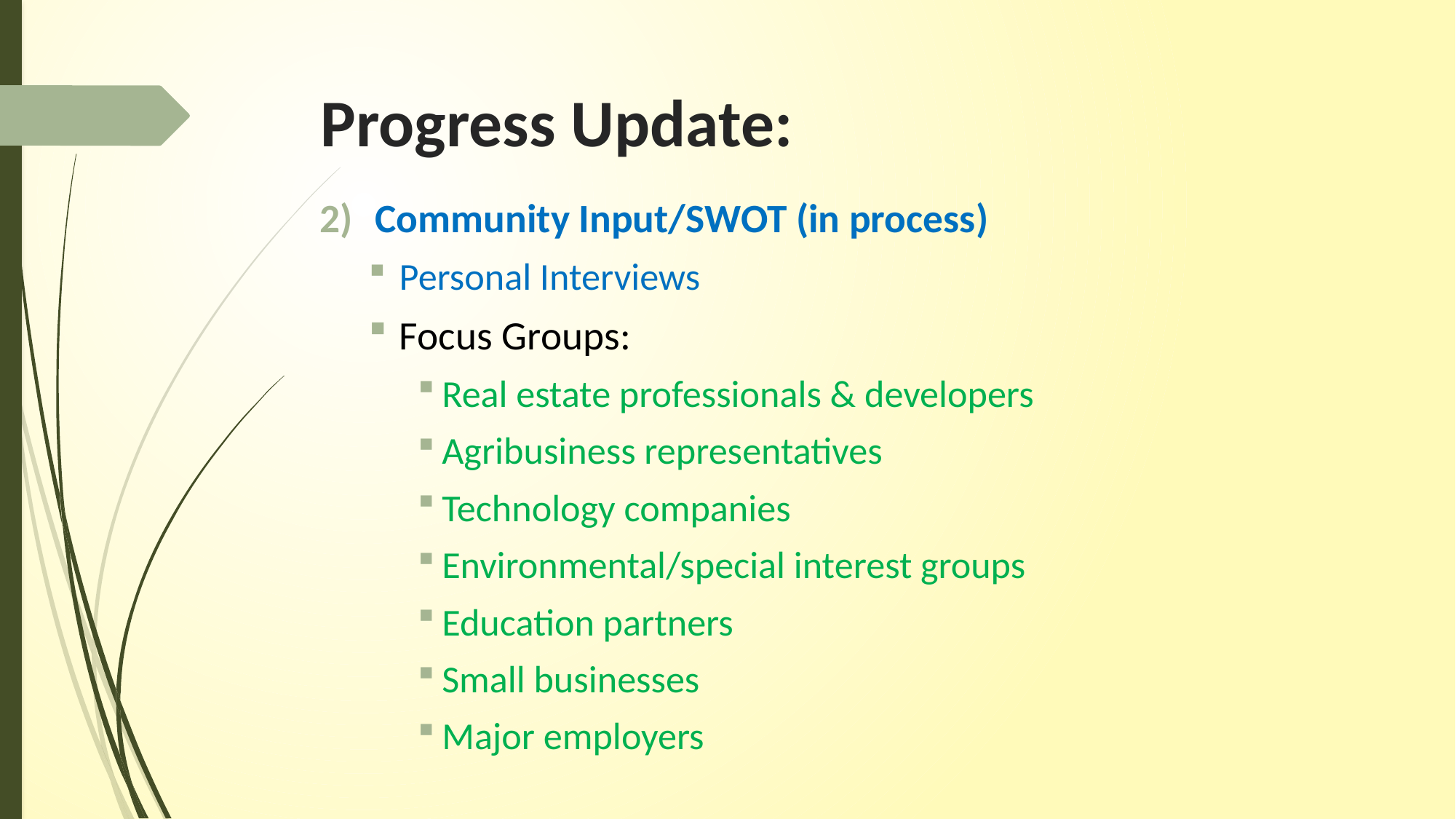

# Progress Update:
Community Input/SWOT (in process)
Personal Interviews
Focus Groups:
Real estate professionals & developers
Agribusiness representatives
Technology companies
Environmental/special interest groups
Education partners
Small businesses
Major employers